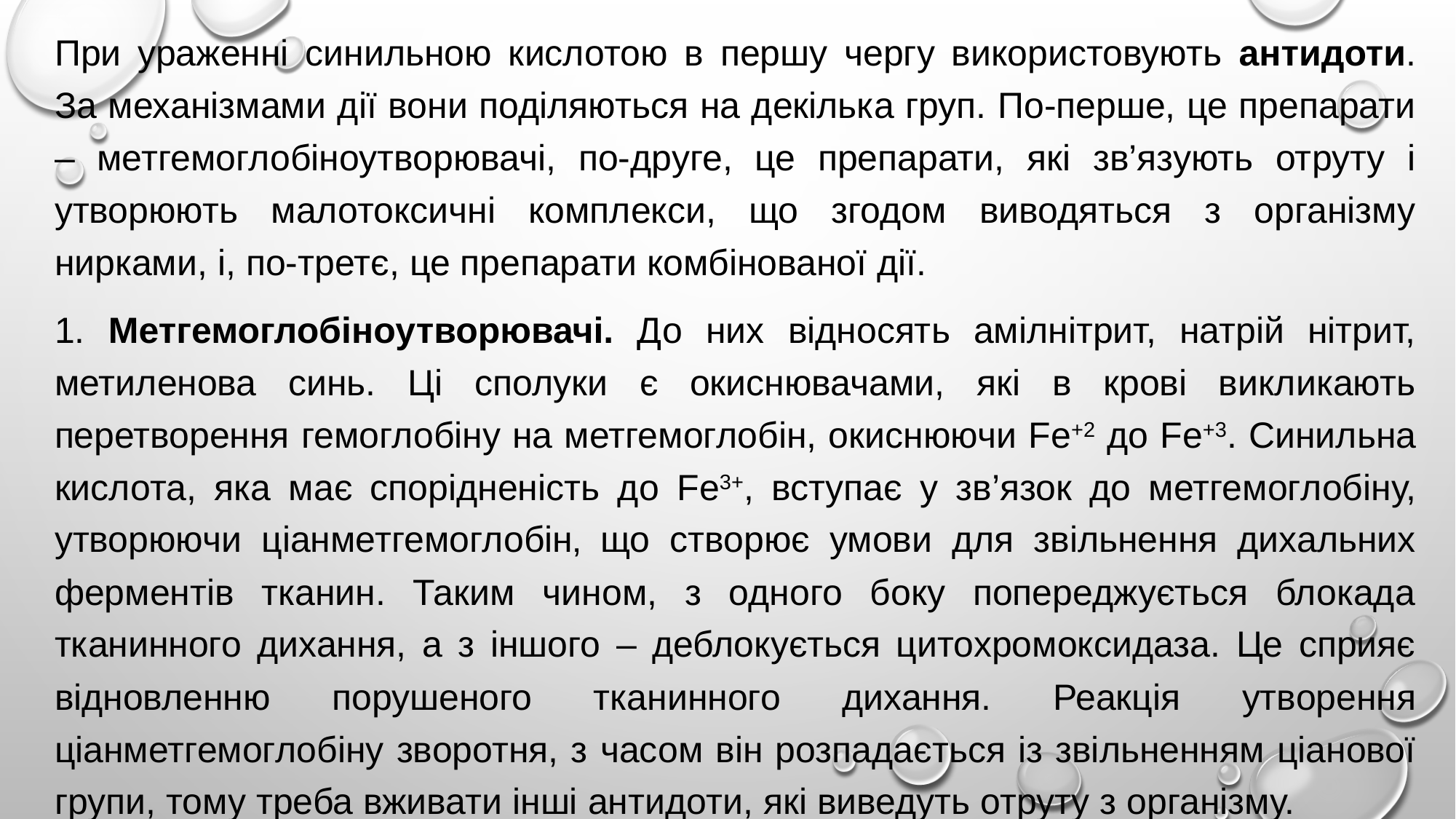

При ураженні синильною кислотою в першу чергу використовують антидоти. За механізмами дії вони поділяються на декілька груп. По-перше, це препарати – метгемоглобіноутворювачі, по-друге, це препарати, які зв’язують отруту і утворюють малотоксичні комплекси, що згодом виводяться з організму нирками, і, по-третє, це препарати комбінованої дії.
1. Метгемоглобіноутворювачі. До них відносять амілнітрит, натрій нітрит, метиленова синь. Ці сполуки є окиснювачами, які в крові викликають перетворення гемоглобіну на метгемоглобін, окиснюючи Fe+2 до Fe+3. Синильна кислота, яка має спорідненість до Fe3+, вступає у зв’язок до метгемоглобіну, утворюючи ціанметгемоглобін‚ що створює умови для звільнення дихальних ферментів тканин. Таким чином, з одного боку попереджується блокада тканинного дихання, а з іншого – деблокується цитохромоксидаза. Це сприяє відновленню порушеного тканинного дихання. Реакція утворення ціанметгемоглобіну зворотня, з часом він розпадається із звільненням ціанової групи, тому треба вживати інші антидоти, які виведуть отруту з організму.